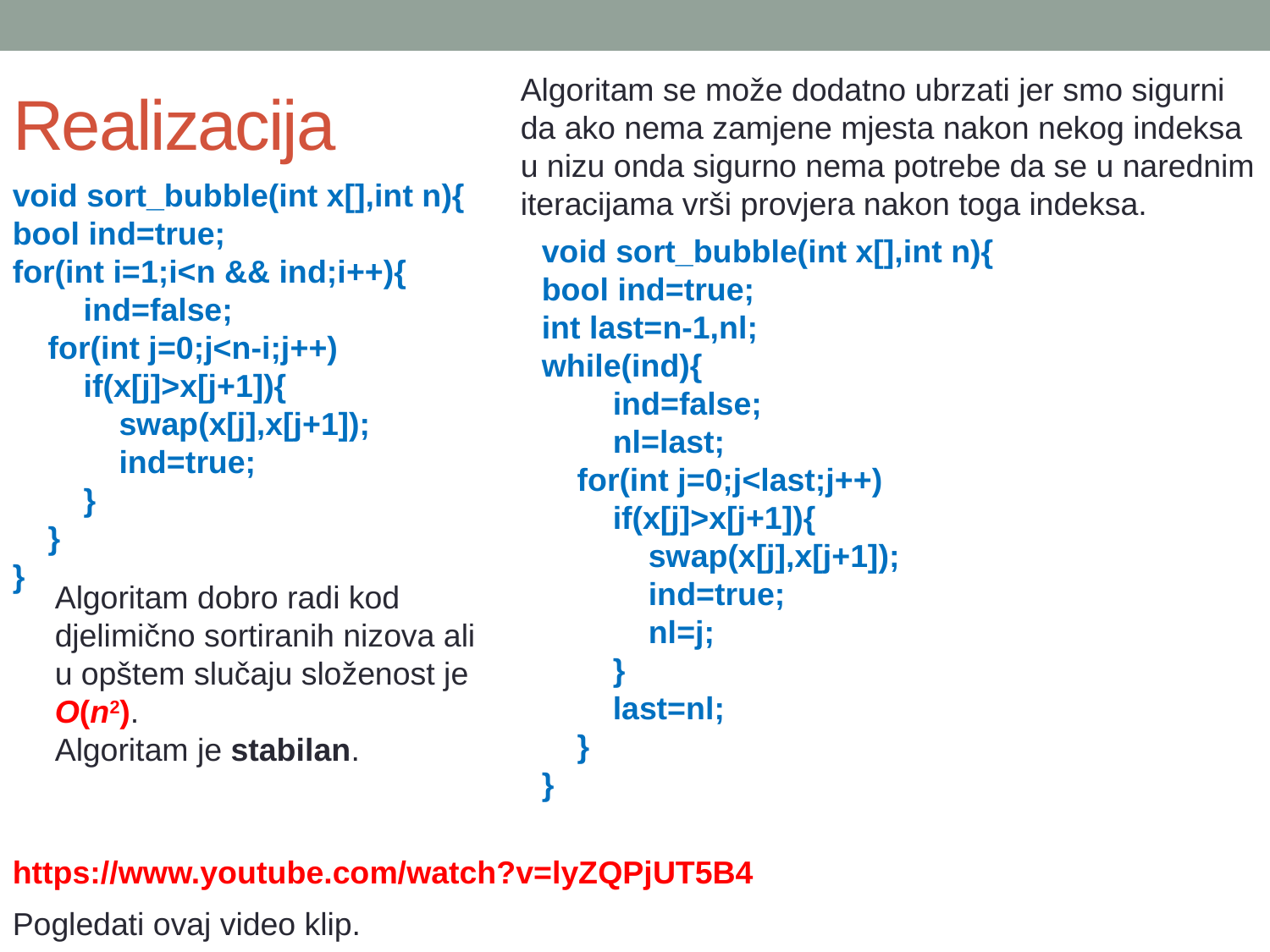

# Realizacija
Algoritam se može dodatno ubrzati jer smo sigurni da ako nema zamjene mjesta nakon nekog indeksa u nizu onda sigurno nema potrebe da se u narednim iteracijama vrši provjera nakon toga indeksa.
void sort_bubble(int x[],int n){
bool ind=true;
for(int i=1;i<n && ind;i++){
        ind=false;
    for(int j=0;j<n-i;j++)
        if(x[j]>x[j+1]){
            swap(x[j],x[j+1]);
            ind=true;
        }
    }
}

void sort_bubble(int x[],int n){
bool ind=true;
int last=n-1,nl;
while(ind){
        ind=false;
        nl=last;
    for(int j=0;j<last;j++)
        if(x[j]>x[j+1]){
            swap(x[j],x[j+1]);
            ind=true;
            nl=j;
        }
        last=nl;
    }
}
Algoritam dobro radi kod djelimično sortiranih nizova ali u opštem slučaju složenost je O(n2).
Algoritam je stabilan.
https://www.youtube.com/watch?v=lyZQPjUT5B4
Pogledati ovaj video klip.